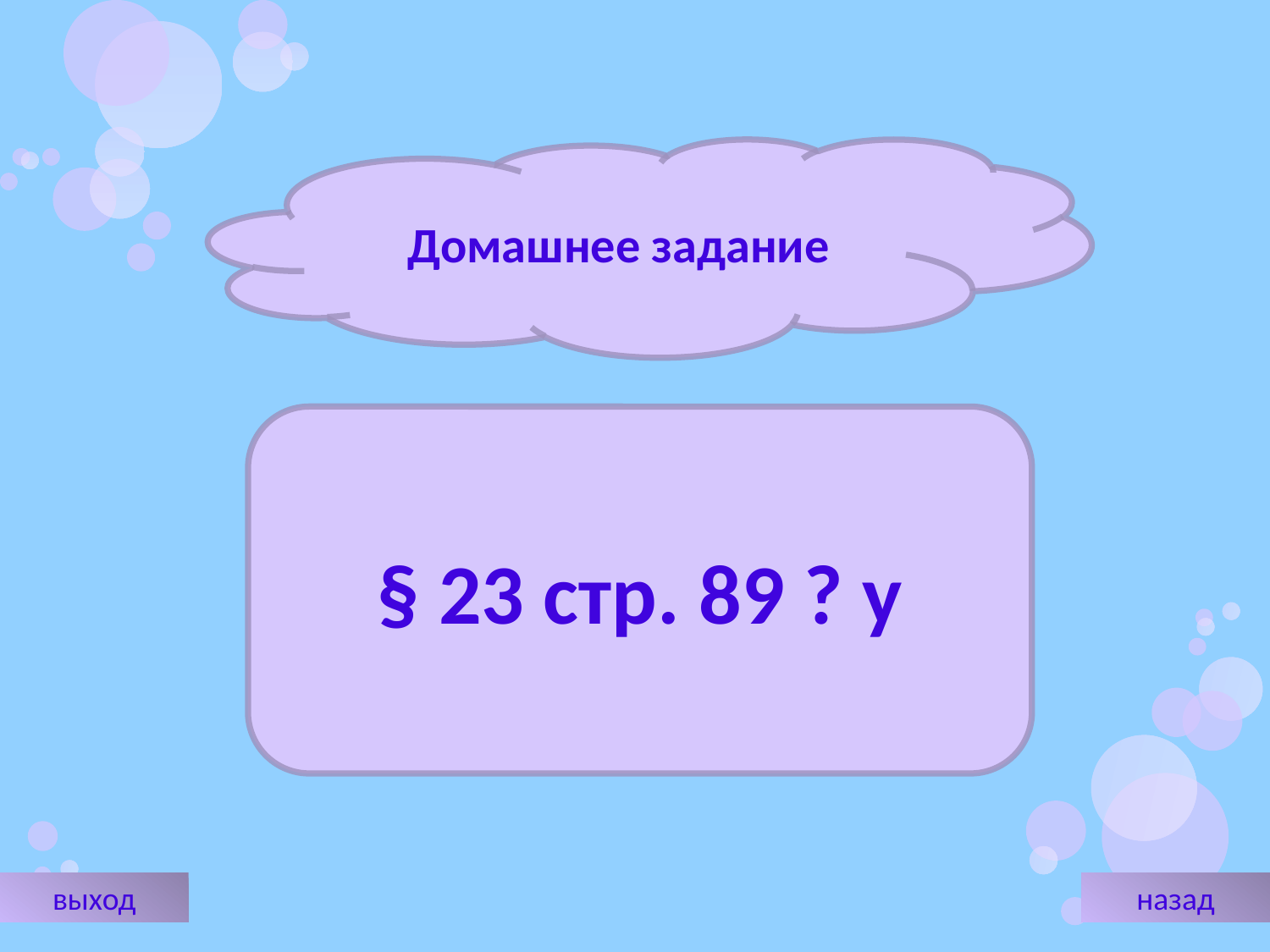

Домашнее задание
§ 23 стр. 89 ? у
выход
назад